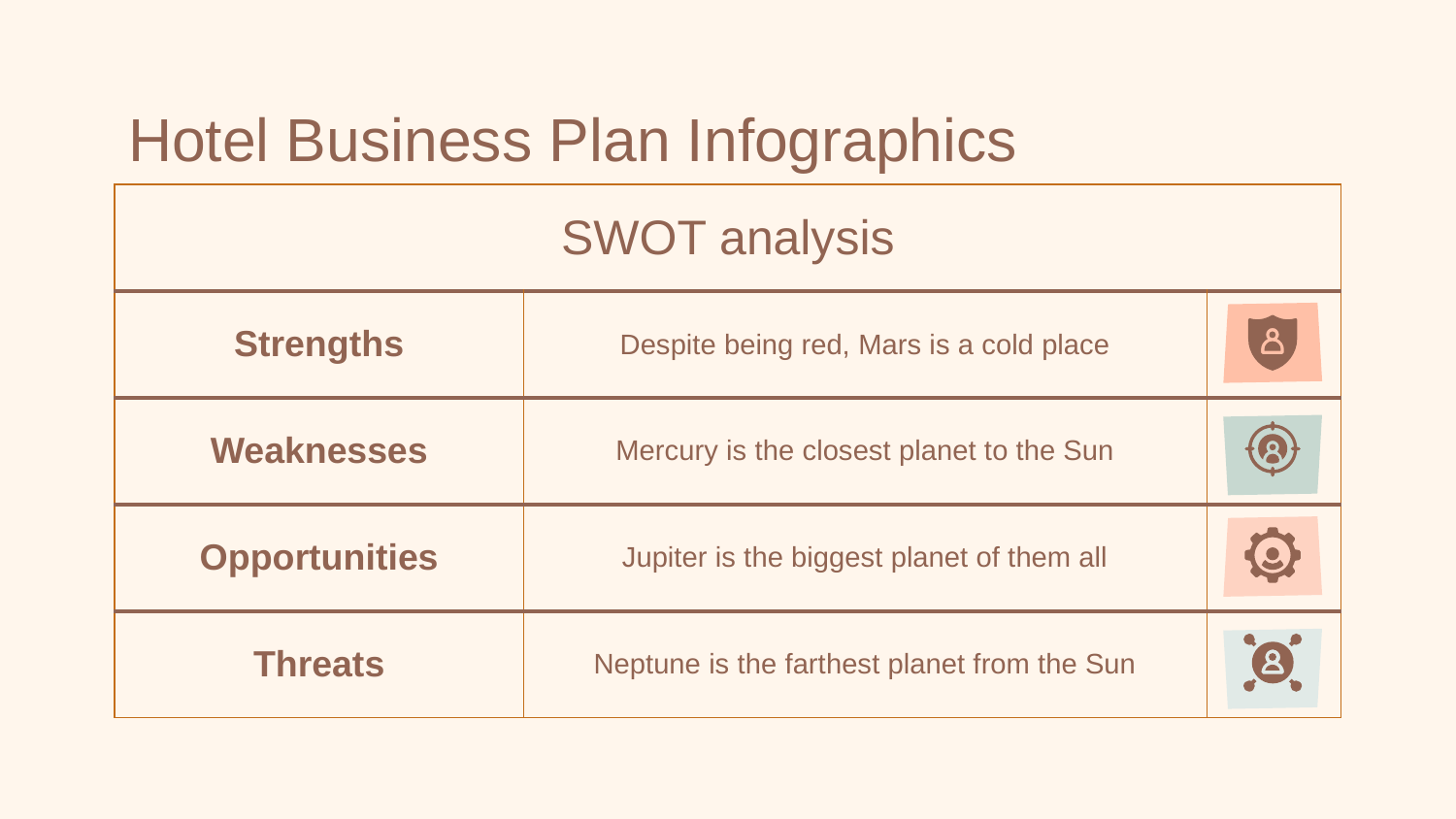

# Hotel Business Plan Infographics
| SWOT analysis |  |  |
| --- | --- | --- |
| Strengths | Despite being red, Mars is a cold place |  |
| Weaknesses | Mercury is the closest planet to the Sun |  |
| Opportunities | Jupiter is the biggest planet of them all |  |
| Threats | Neptune is the farthest planet from the Sun |  |